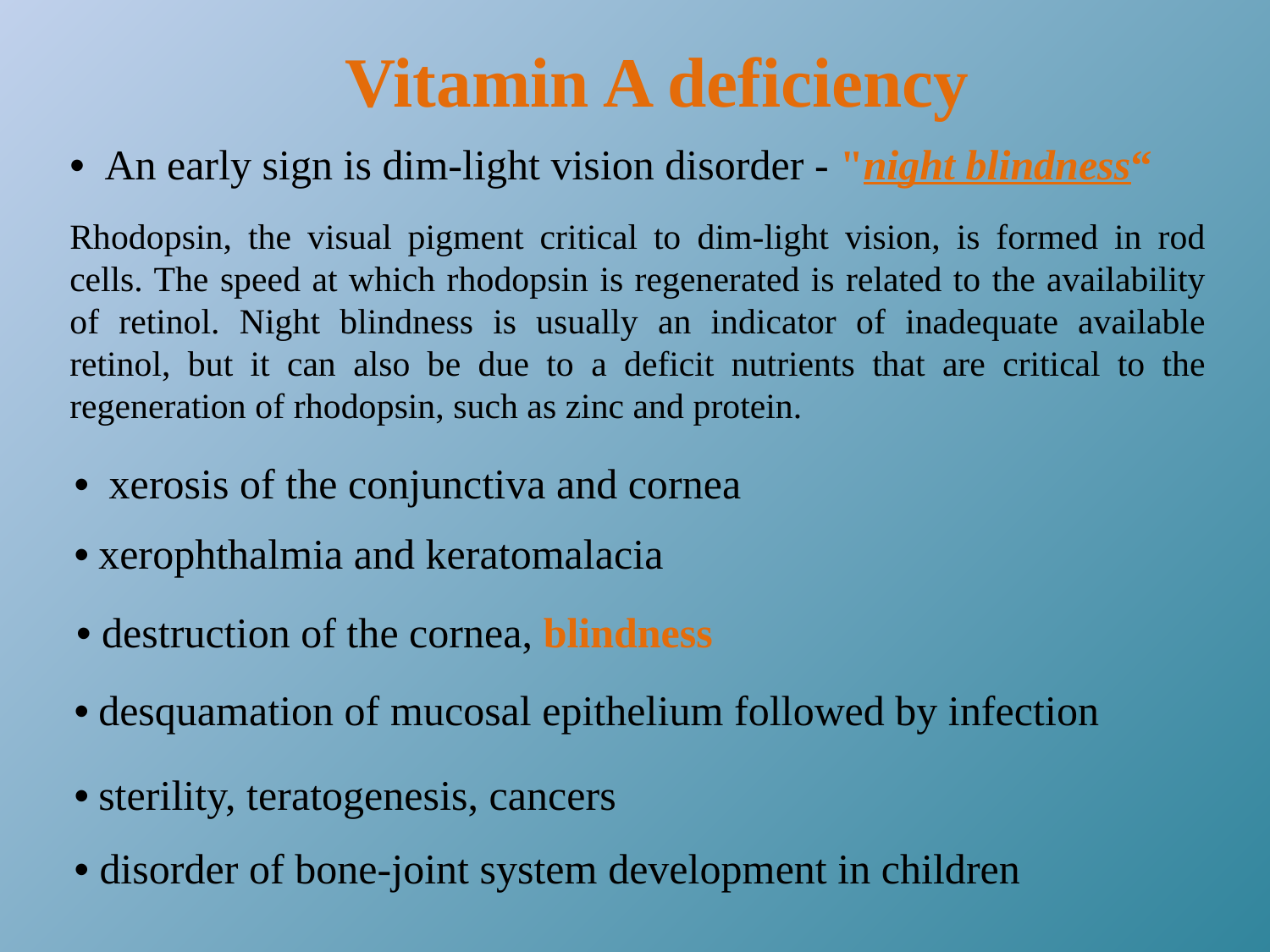

Vitamin A deficiency

•  An early sign is dim-light vision disorder - "night blindness“

Rhodopsin, the visual pigment critical to dim-light vision, is formed in rod cells. The speed at which rhodopsin is regenerated is related to the availability of retinol. Night blindness is usually an indicator of inadequate available retinol, but it can also be due to a deficit nutrients that are critical to the regeneration of rhodopsin, such as zinc and protein.
•  xerosis of the conjunctiva and cornea
• xerophthalmia and keratomalacia

• destruction of the cornea, blindness

• desquamation of mucosal epithelium followed by infection

• sterility, teratogenesis, cancers

• disorder of bone-joint system development in children